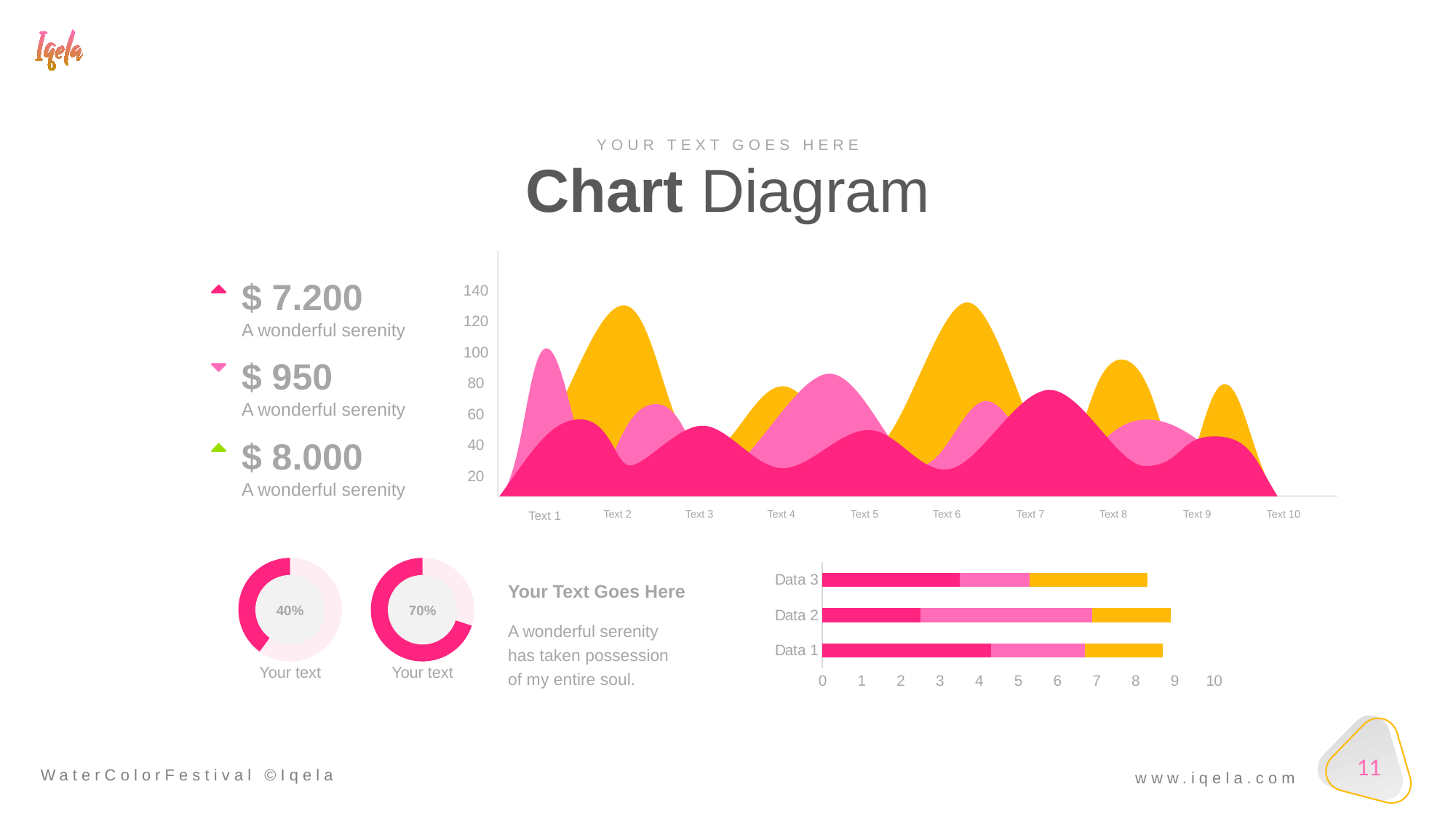

YOUR TEXT GOES HERE
Chart Diagram
140
120
100
80
60
40
20
Text 1
Text 10
Text 3
Text 4
Text 5
Text 6
Text 7
Text 8
Text 9
Text 2

$ 7.200

A wonderful serenity
$ 950

A wonderful serenity
$ 8.000

A wonderful serenity

### Chart

| Category | Sales |
|---|---|
| 1st Qtr | 30.0 |
| 2nd Qtr | 70.0 |
70%
Your text

### Chart

| Category | Sales |
|---|---|
| 1st Qtr | 60.0 |
| 2nd Qtr | 40.0 |
40%
Your text
Your Text Goes Here
A wonderful serenity has taken possession of my entire soul.

### Chart

| Category | Series 1 | Series 2 | Series 3 |
|---|---|---|---|
| Data 1 | 4.3 | 2.4 | 2.0 |
| Data 2 | 2.5 | 4.4 | 2.0 |
| Data 3 | 3.5 | 1.8 | 3.0 |